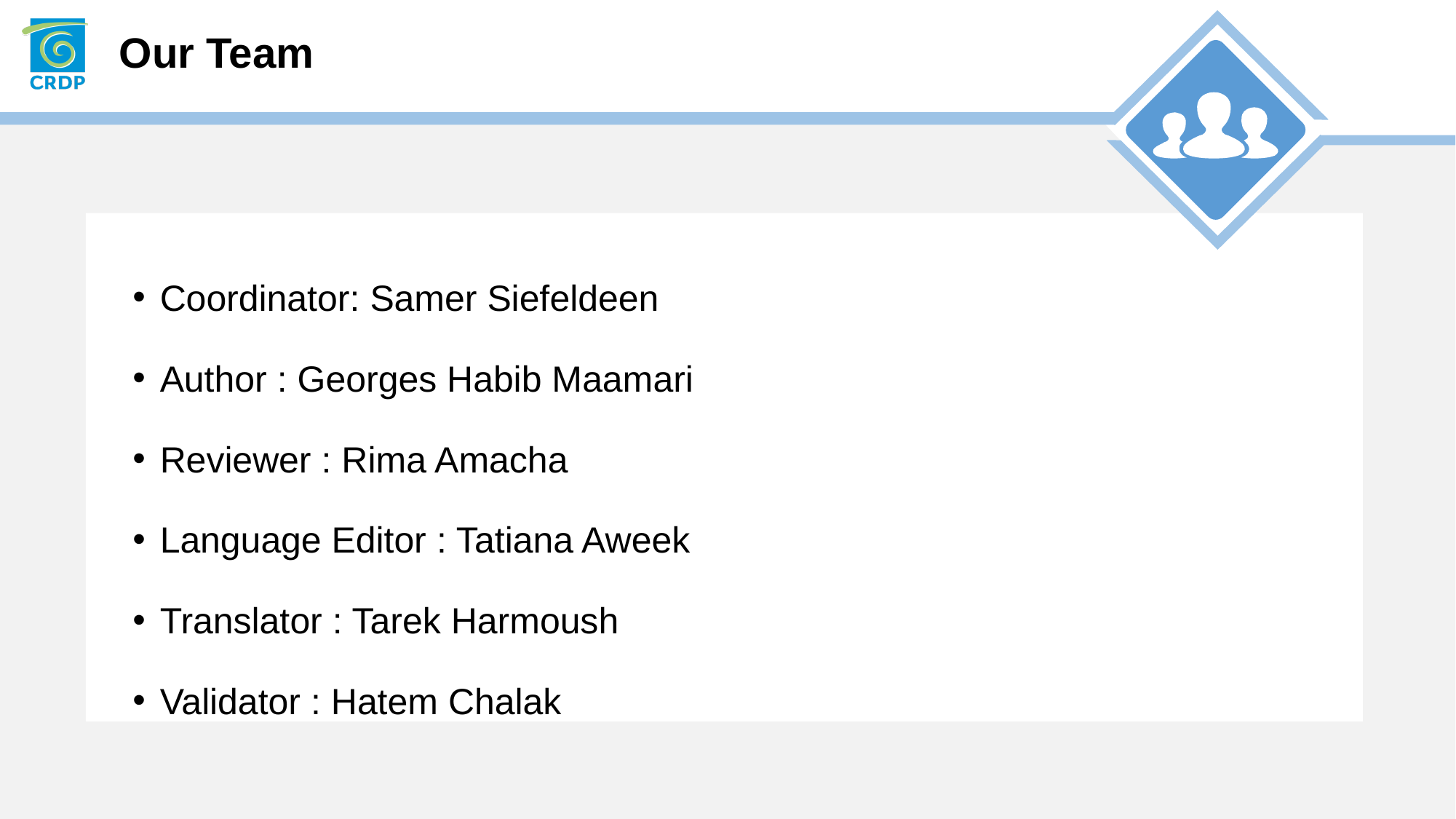

Coordinator: Samer Siefeldeen
Author : Georges Habib Maamari
Reviewer : Rima Amacha
Language Editor : Tatiana Aweek
Translator : Tarek Harmoush
Validator : Hatem Chalak